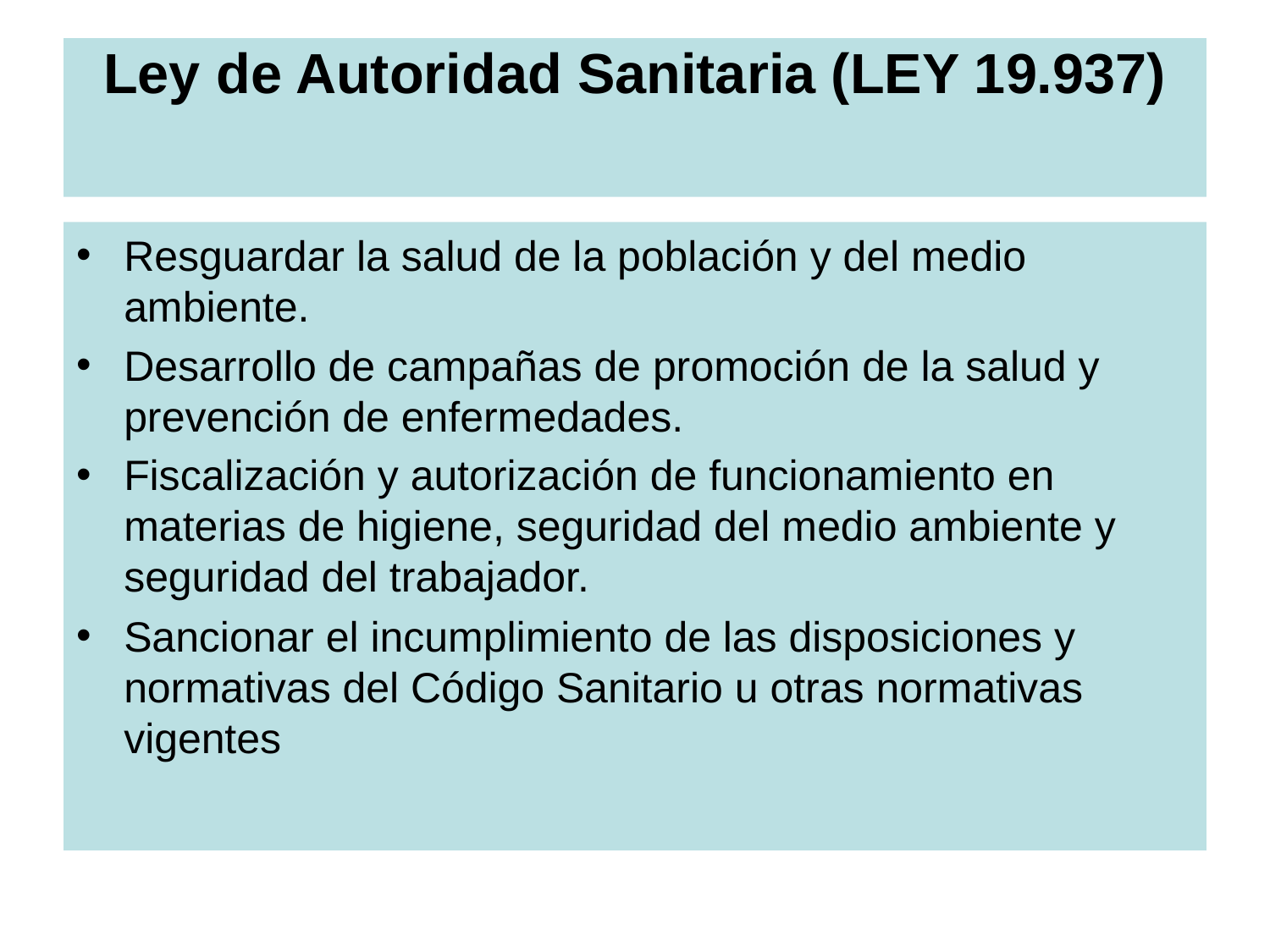

# Ley de Autoridad Sanitaria (LEY 19.937)
Resguardar la salud de la población y del medio ambiente.
Desarrollo de campañas de promoción de la salud y prevención de enfermedades.
Fiscalización y autorización de funcionamiento en materias de higiene, seguridad del medio ambiente y seguridad del trabajador.
Sancionar el incumplimiento de las disposiciones y normativas del Código Sanitario u otras normativas vigentes